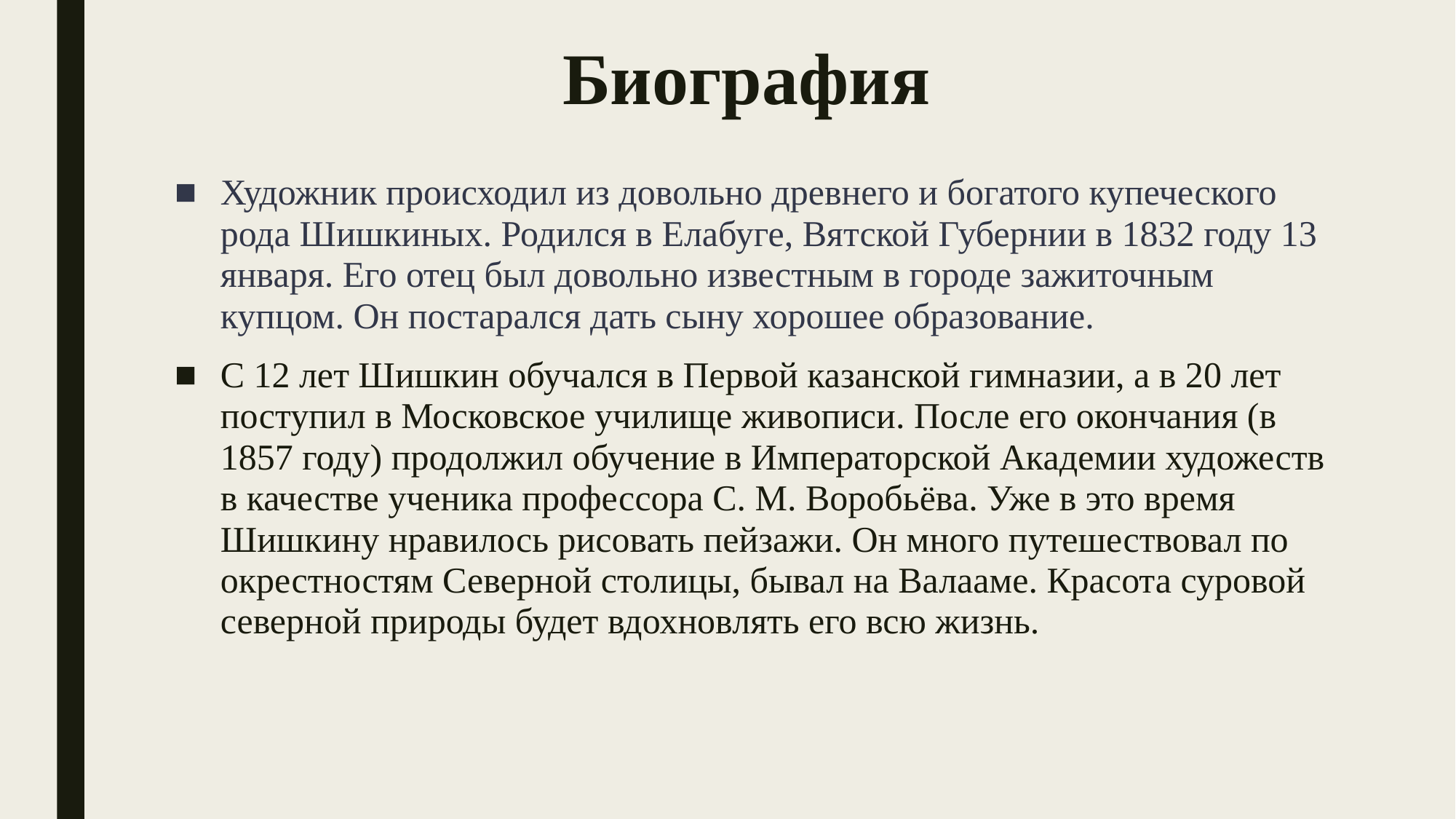

# Биография
Художник происходил из довольно древнего и богатого купеческого рода Шишкиных. Родился в Елабуге, Вятской Губернии в 1832 году 13 января. Его отец был довольно известным в городе зажиточным купцом. Он постарался дать сыну хорошее образование.
С 12 лет Шишкин обучался в Первой казанской гимназии, а в 20 лет поступил в Московское училище живописи. После его окончания (в 1857 году) продолжил обучение в Императорской Академии художеств в качестве ученика профессора С. М. Воробьёва. Уже в это время Шишкину нравилось рисовать пейзажи. Он много путешествовал по окрестностям Северной столицы, бывал на Валааме. Красота суровой северной природы будет вдохновлять его всю жизнь.